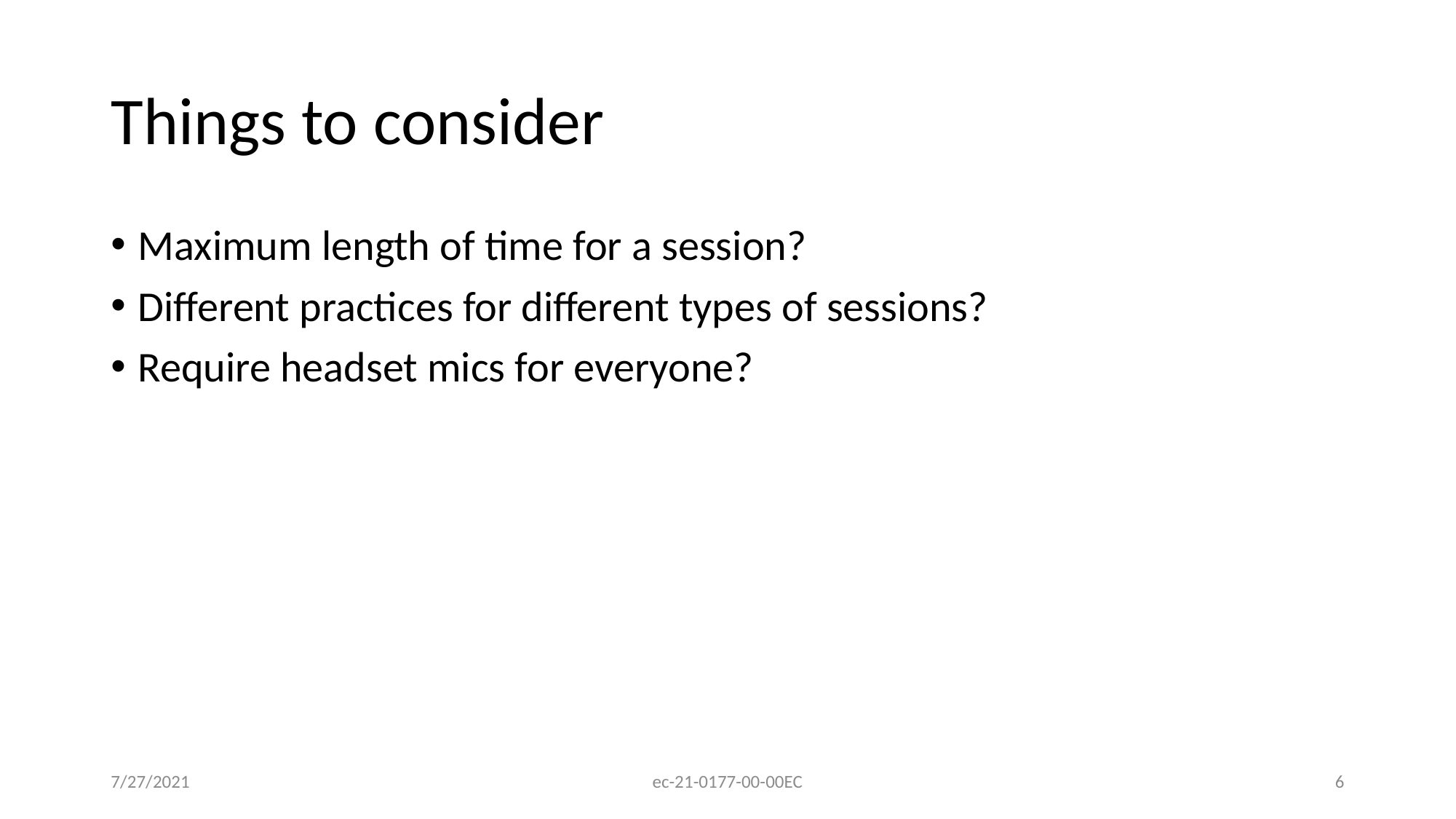

# Things to consider
Maximum length of time for a session?
Different practices for different types of sessions?
Require headset mics for everyone?
7/27/2021
ec-21-0177-00-00EC
6